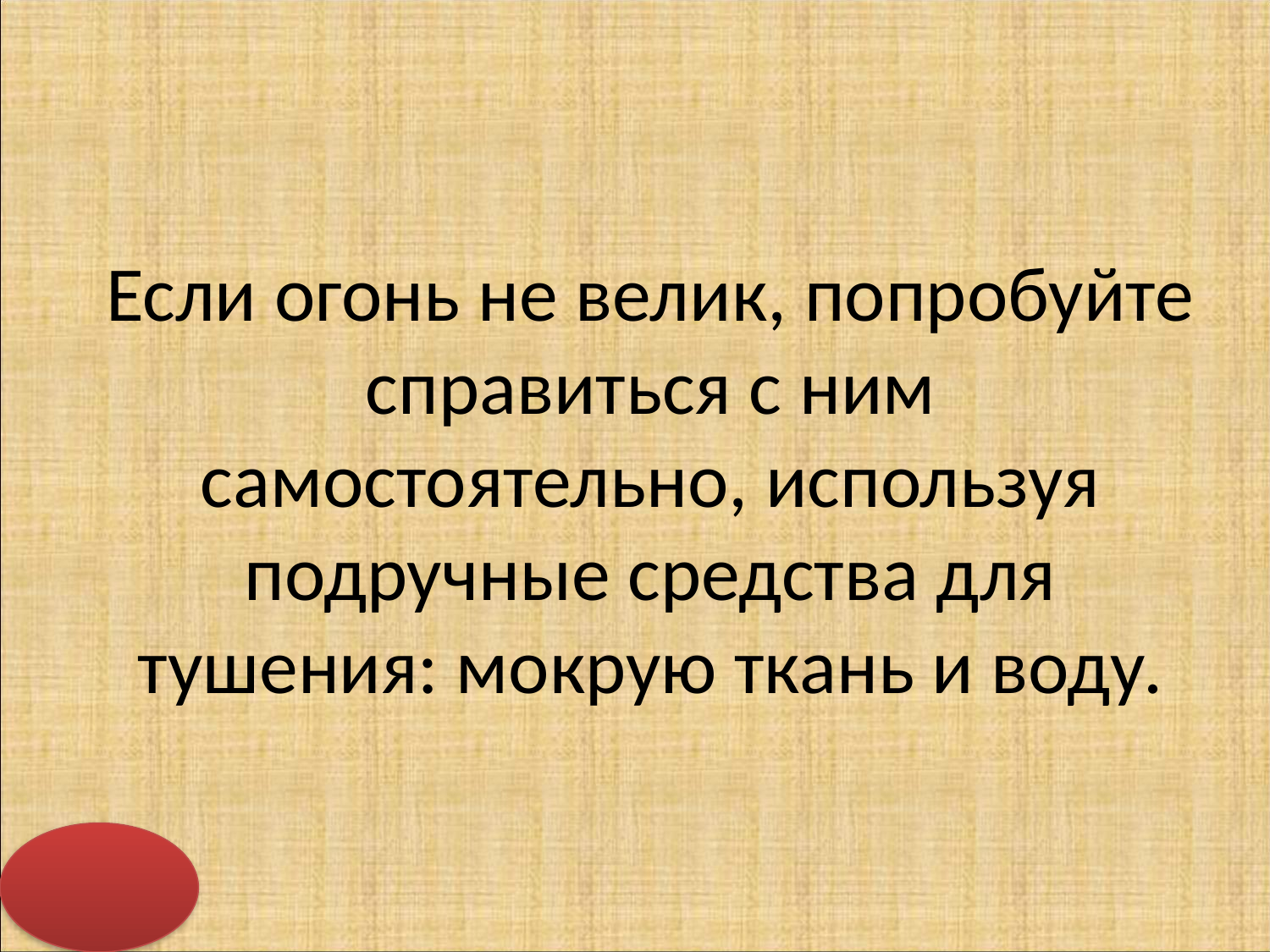

# Если огонь не велик, попробуйте справиться с ним самостоятельно, используя подручные средства для тушения: мокрую ткань и воду.